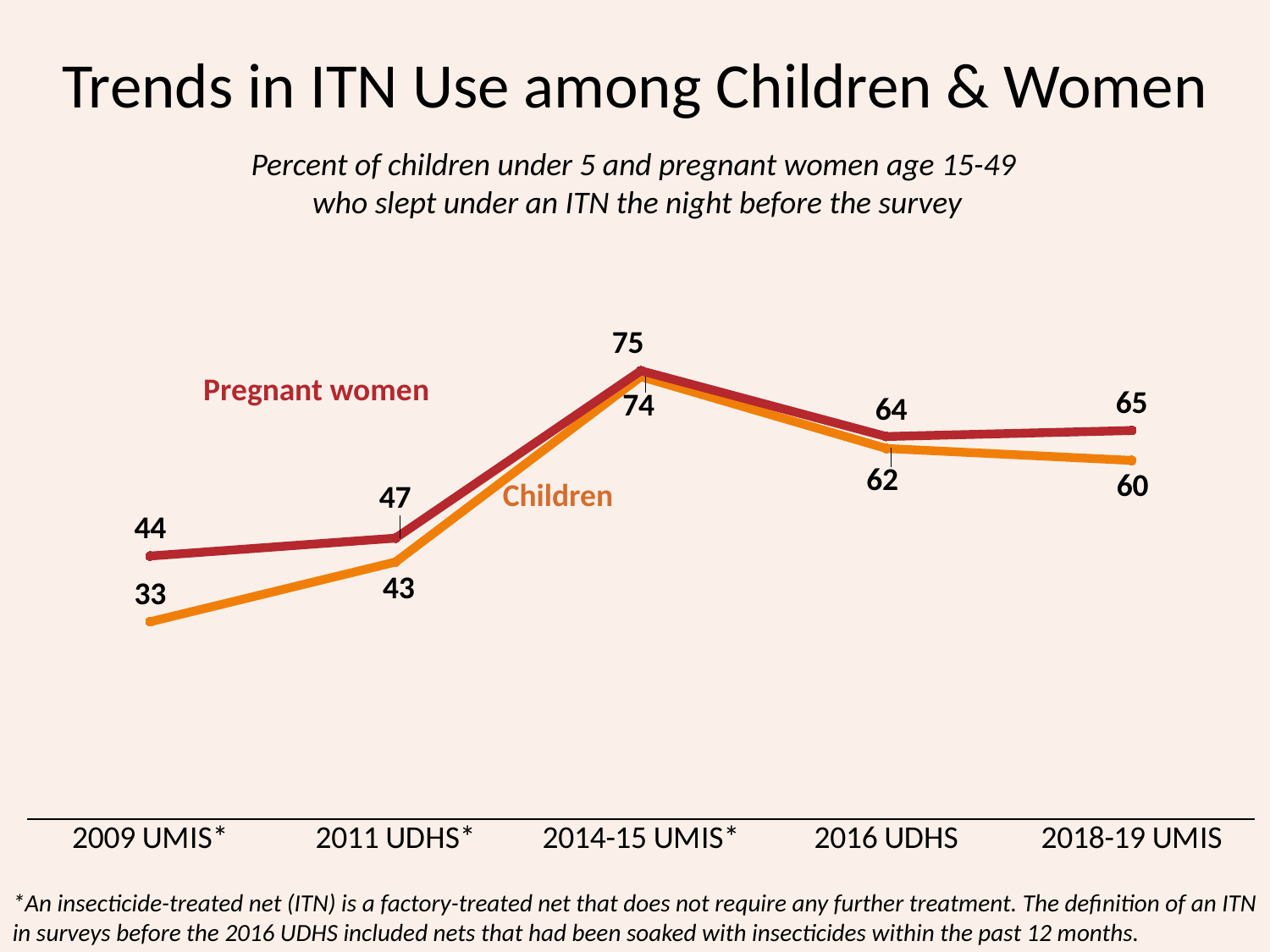

# Trends in ITN Use among Children & Women
Percent of children under 5 and pregnant women age 15-49
who slept under an ITN the night before the survey

### Chart

| Category | Children | Pregnant women |
|---|---|---|
| 2009 UMIS* | 33.0 | 44.0 |
| 2011 UDHS* | 43.0 | 47.0 |
| 2014-15 UMIS* | 74.0 | 75.0 |
| 2016 UDHS | 62.0 | 64.0 |
| 2018-19 UMIS | 60.0 | 65.0 |
Pregnant women
Children
*An insecticide-treated net (ITN) is a factory-treated net that does not require any further treatment. The definition of an ITN in surveys before the 2016 UDHS included nets that had been soaked with insecticides within the past 12 months.